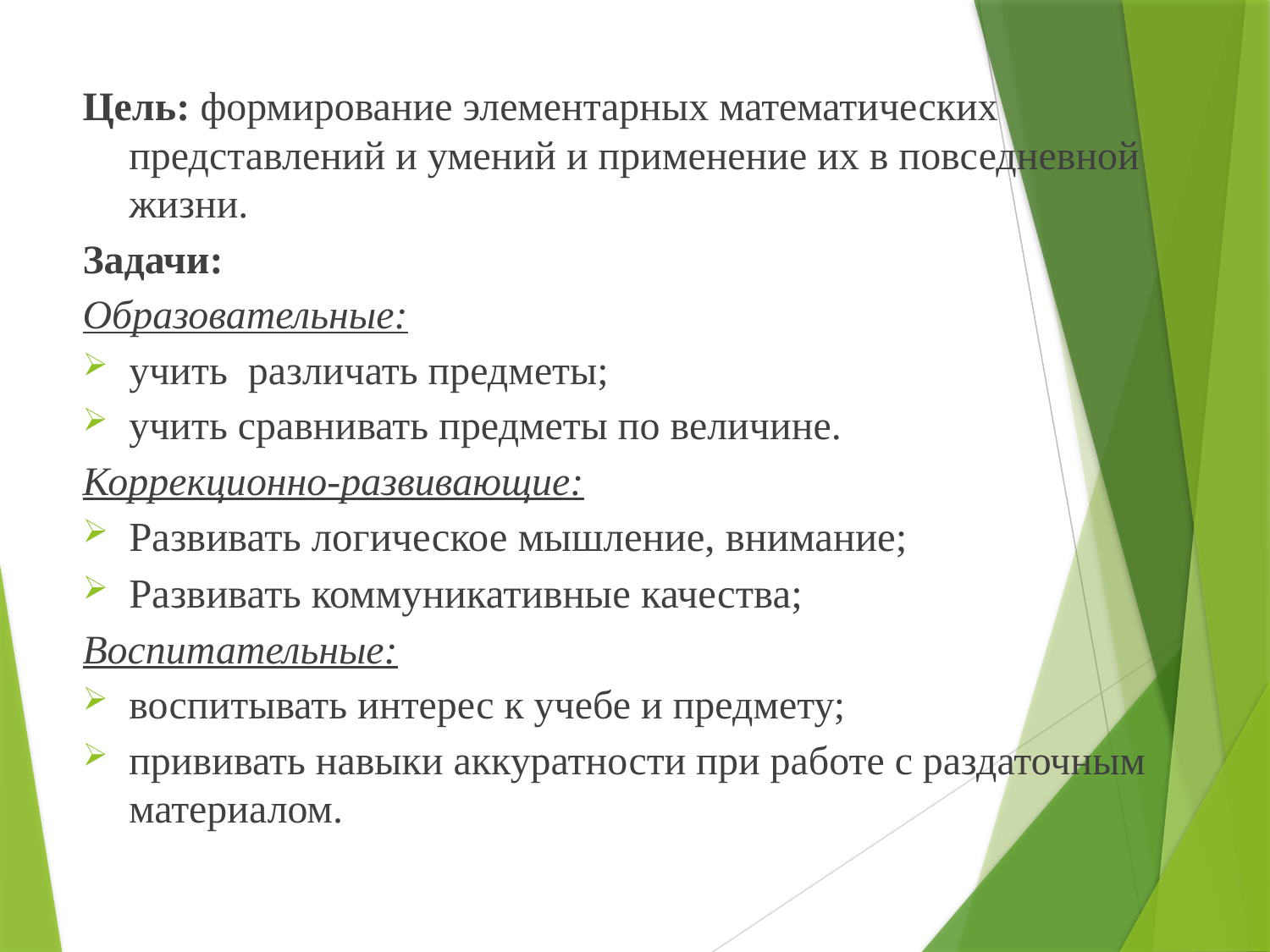

Цель: формирование элементарных математических представлений и умений и применение их в повседневной жизни.
Задачи:
Образовательные:
учить  различать предметы;
учить сравнивать предметы по величине.
Коррекционно-развивающие:
Развивать логическое мышление, внимание;
Развивать коммуникативные качества;
Воспитательные:
воспитывать интерес к учебе и предмету;
прививать навыки аккуратности при работе с раздаточным материалом.